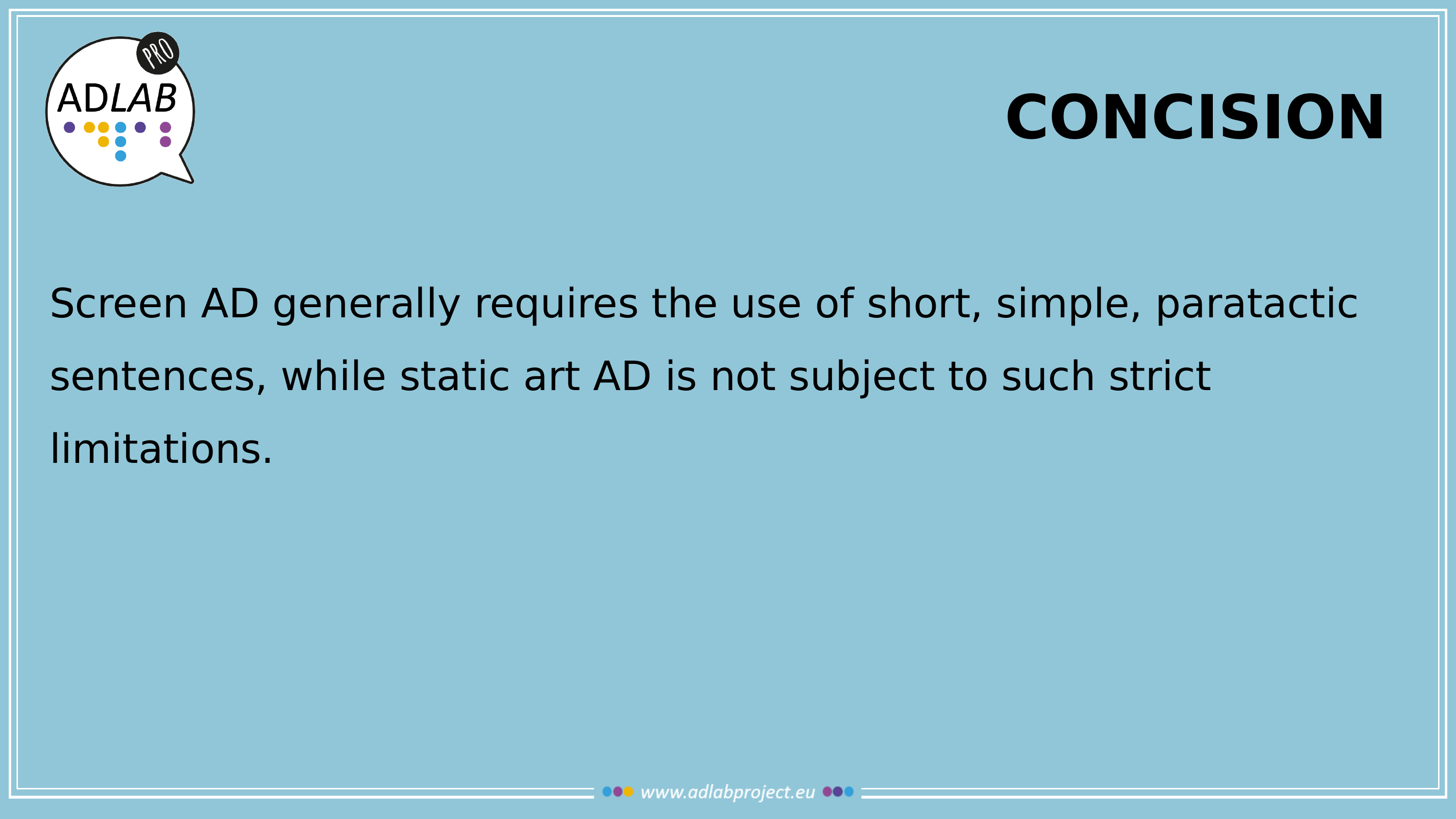

# Concision
Screen AD generally requires the use of short, simple, paratactic sentences, while static art AD is not subject to such strict limitations.